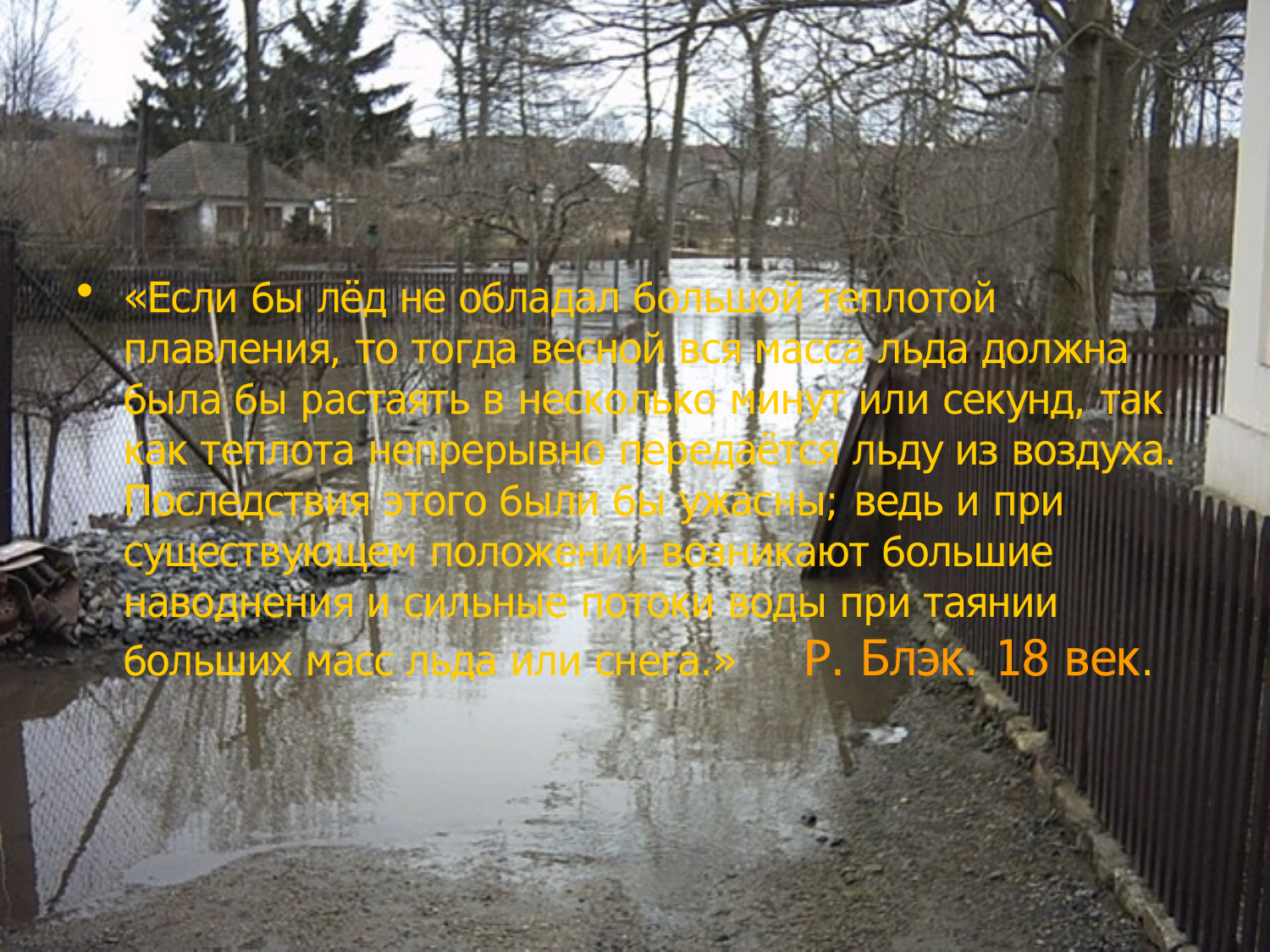

#
«Если бы лёд не обладал большой теплотой плавления, то тогда весной вся масса льда должна была бы растаять в несколько минут или секунд, так как теплота непрерывно передаётся льду из воздуха. Последствия этого были бы ужасны; ведь и при существующем положении возникают большие наводнения и сильные потоки воды при таянии больших масс льда или снега.»     Р. Блэк. 18 век.